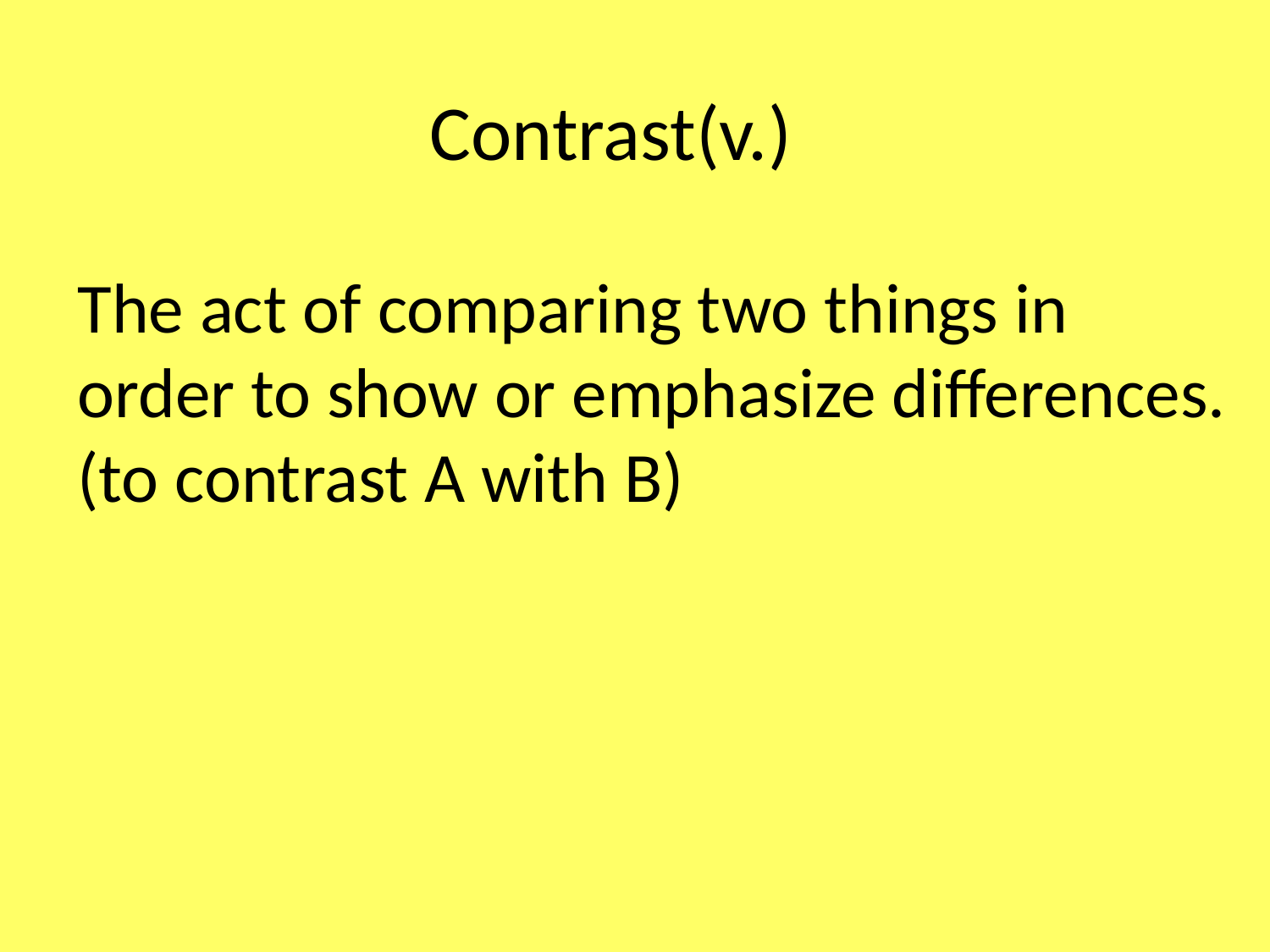

Contrast(v.)
The act of comparing two things in order to show or emphasize differences. (to contrast A with B)